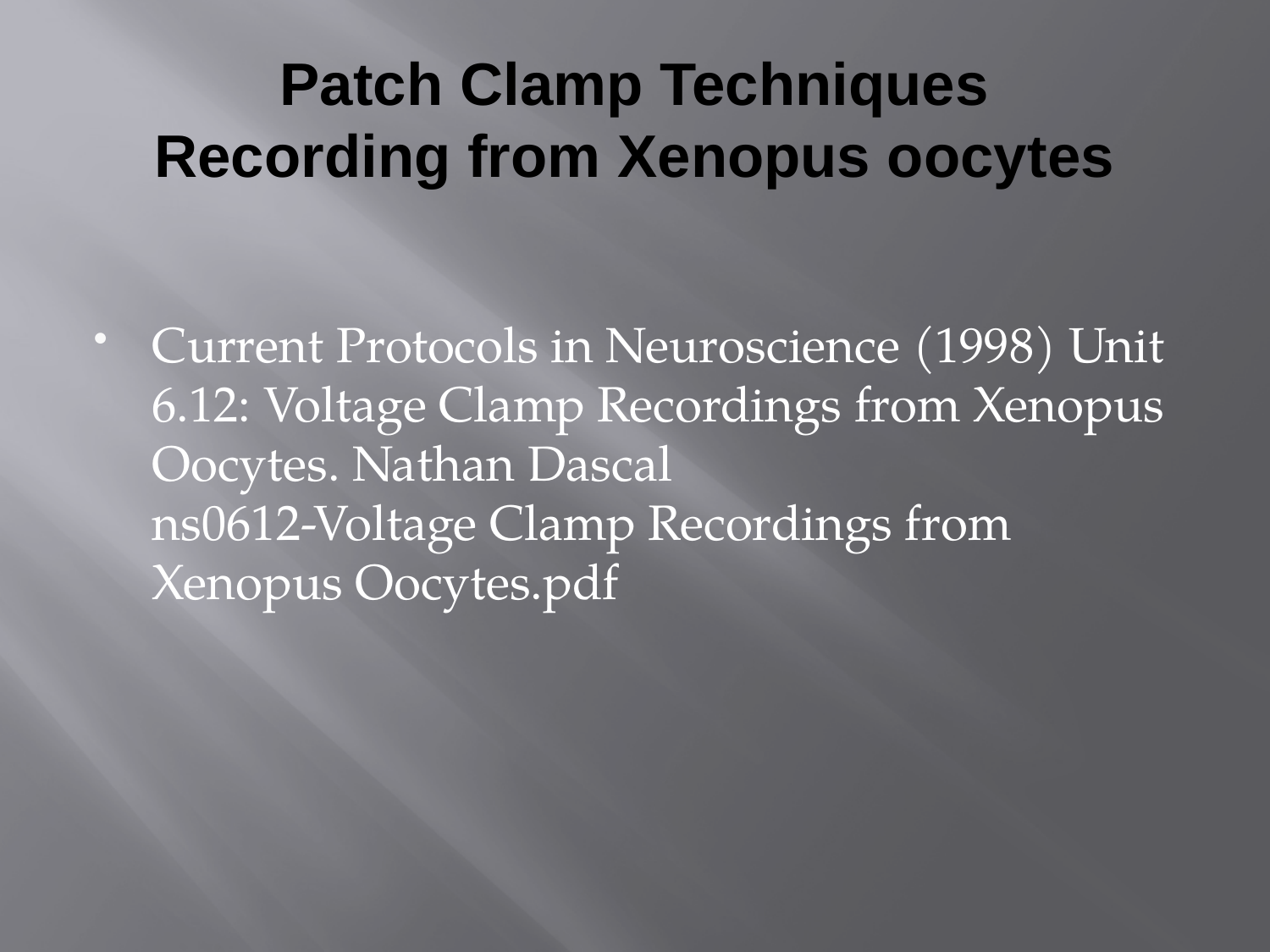

# Patch Clamp Techniques Recording from Xenopus oocytes
Current Protocols in Neuroscience (1998) Unit 6.12: Voltage Clamp Recordings from Xenopus Oocytes. Nathan Dascal
ns0612-Voltage Clamp Recordings from Xenopus Oocytes.pdf